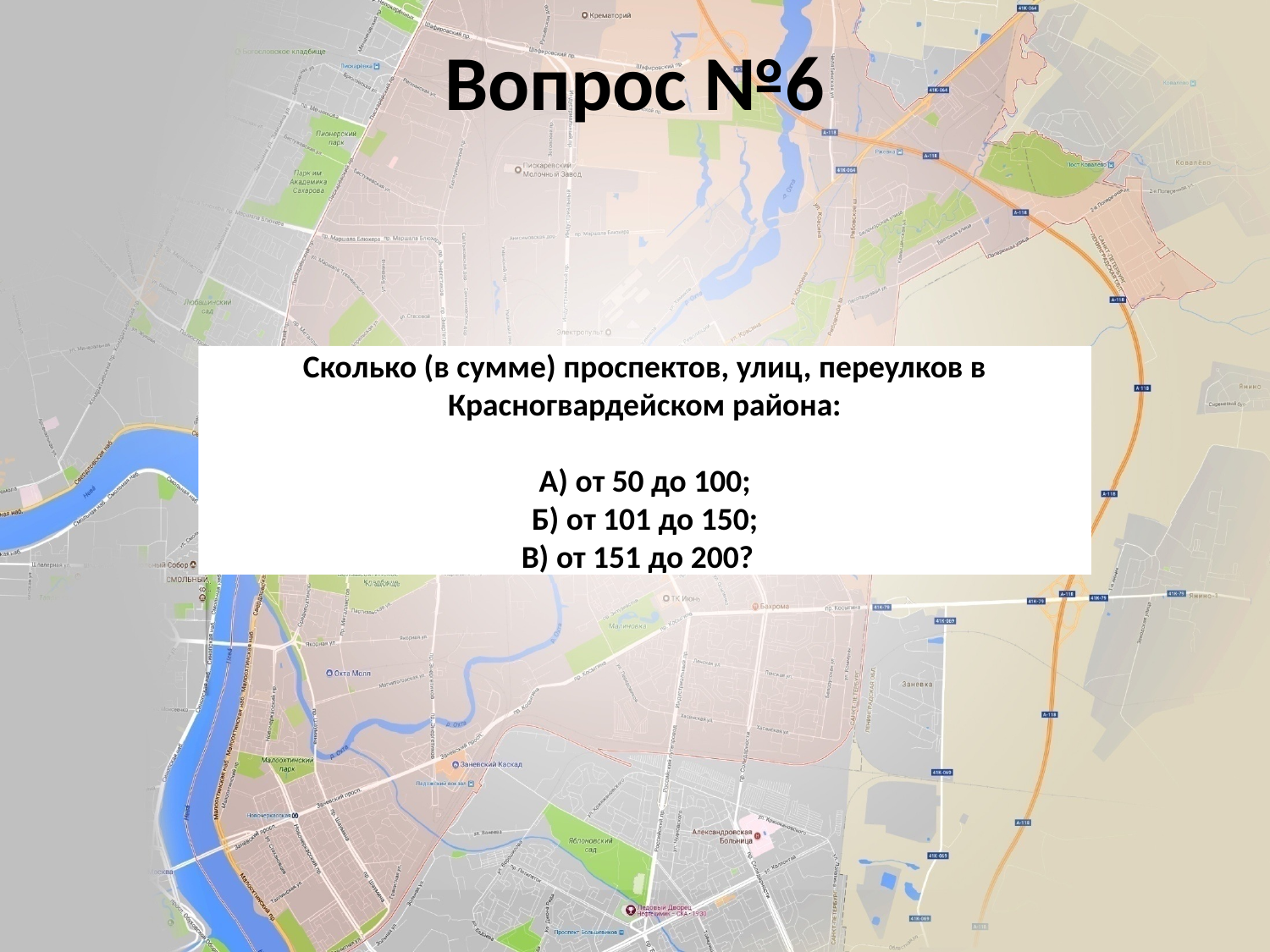

Вопрос №6
Сколько (в сумме) проспектов, улиц, переулков в Красногвардейском района:

А) от 50 до 100;
Б) от 101 до 150;
В) от 151 до 200?